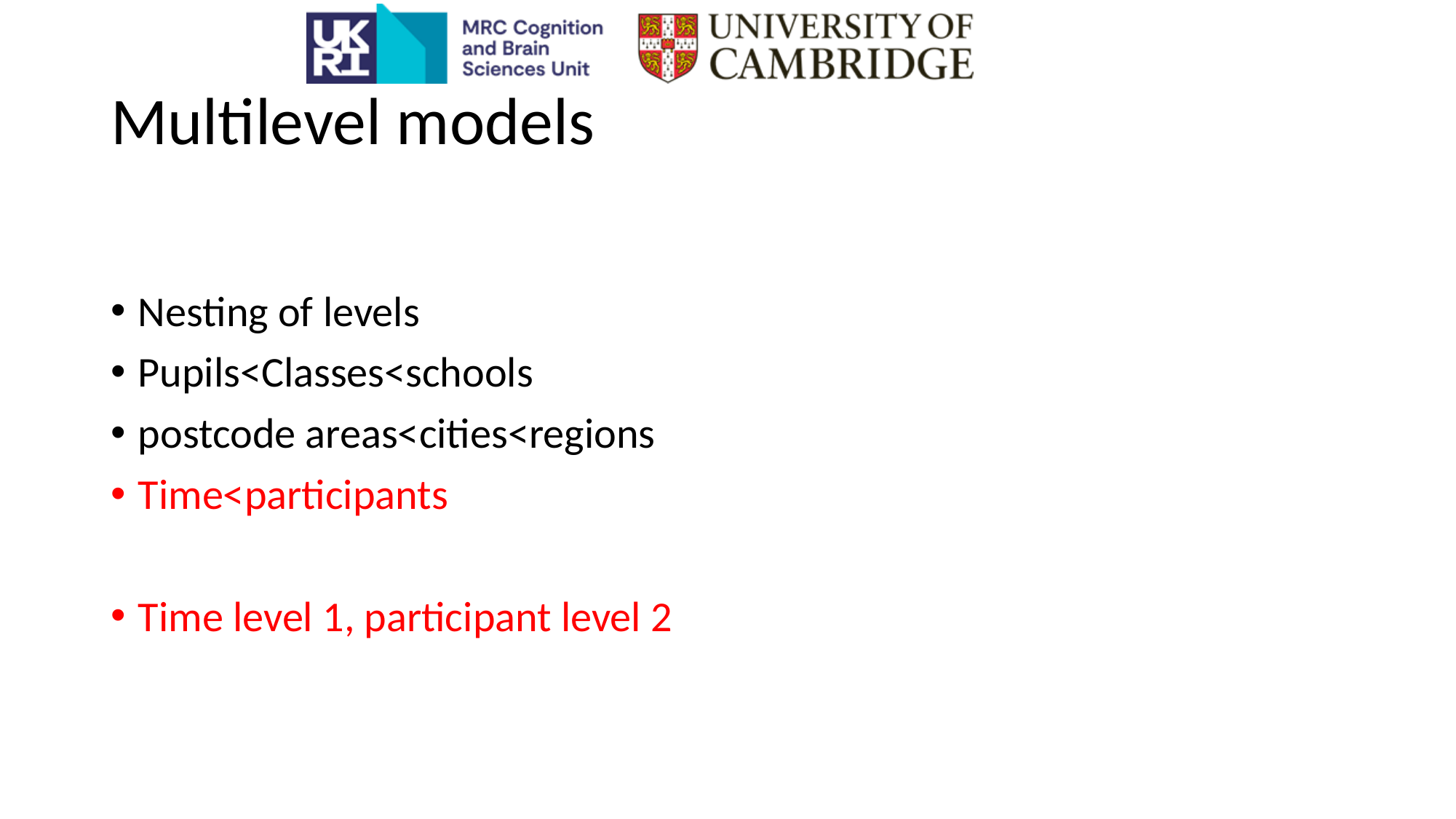

# Multilevel models

Nesting of levels
Pupils<Classes<schools
postcode areas<cities<regions
Time<participants

Time level 1, participant level 2